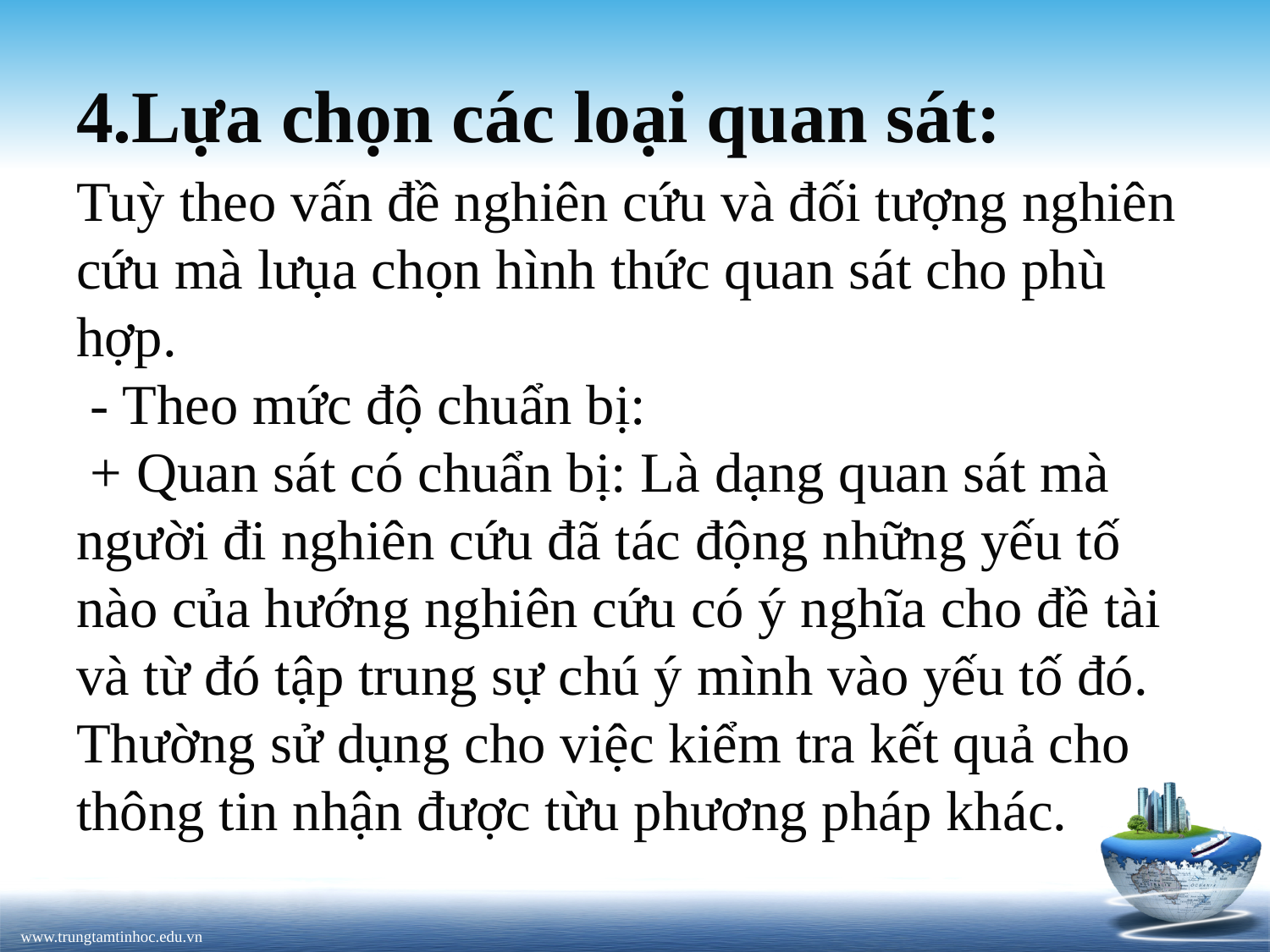

# 4.Lựa chọn các loại quan sát:
Tuỳ theo vấn đề nghiên cứu và đối tượng nghiên cứu mà lưụa chọn hình thức quan sát cho phù hợp.
 - Theo mức độ chuẩn bị:
 + Quan sát có chuẩn bị: Là dạng quan sát mà người đi nghiên cứu đã tác động những yếu tố nào của hướng nghiên cứu có ý nghĩa cho đề tài và từ đó tập trung sự chú ý mình vào yếu tố đó. Thường sử dụng cho việc kiểm tra kết quả cho thông tin nhận được từu phương pháp khác.